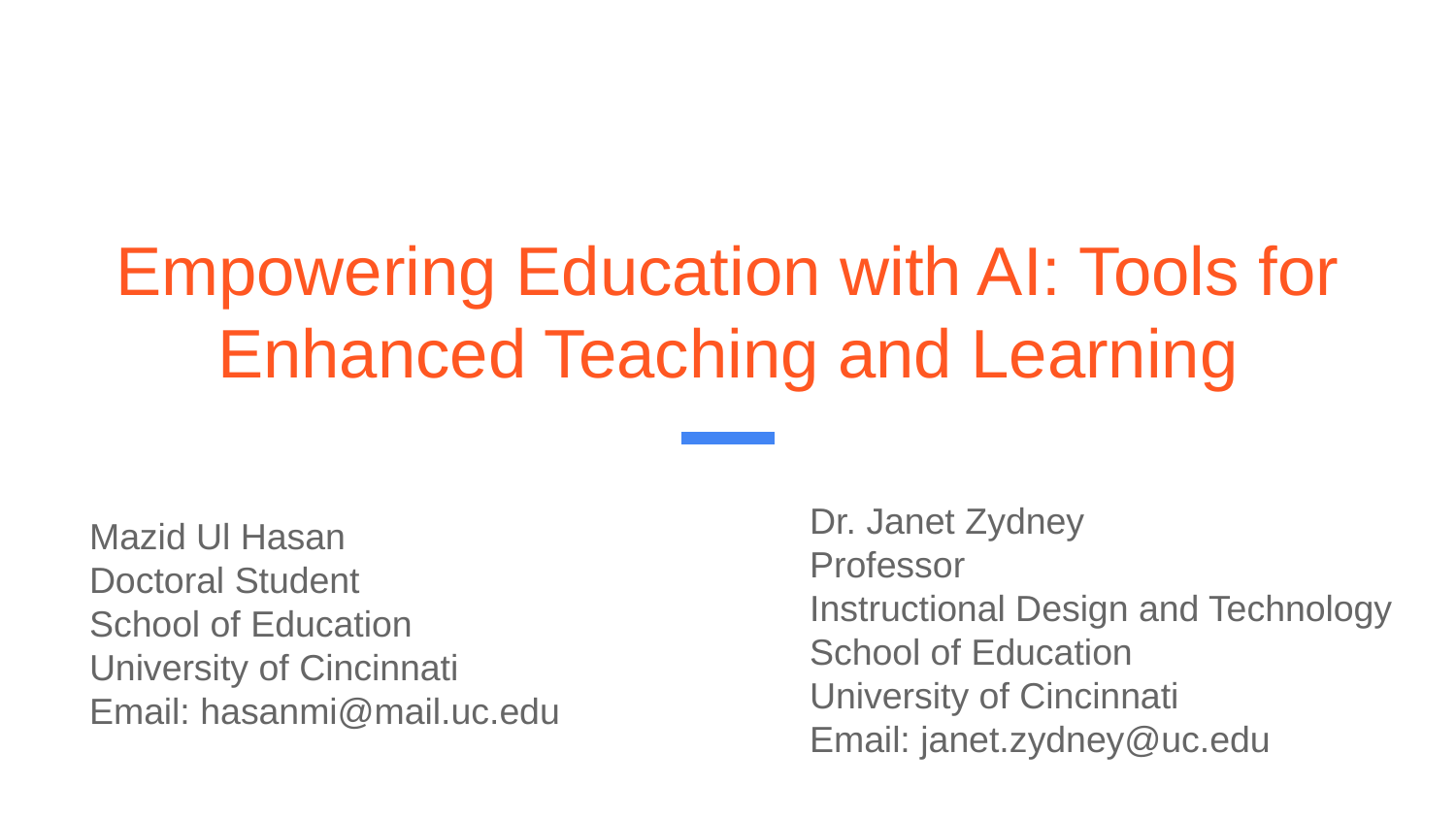

# Empowering Education with AI: Tools for Enhanced Teaching and Learning
Dr. Janet Zydney
Professor
Instructional Design and Technology
School of Education
University of Cincinnati
Email: janet.zydney@uc.edu

Mazid Ul Hasan
Doctoral Student
School of Education
University of Cincinnati
Email: hasanmi@mail.uc.edu